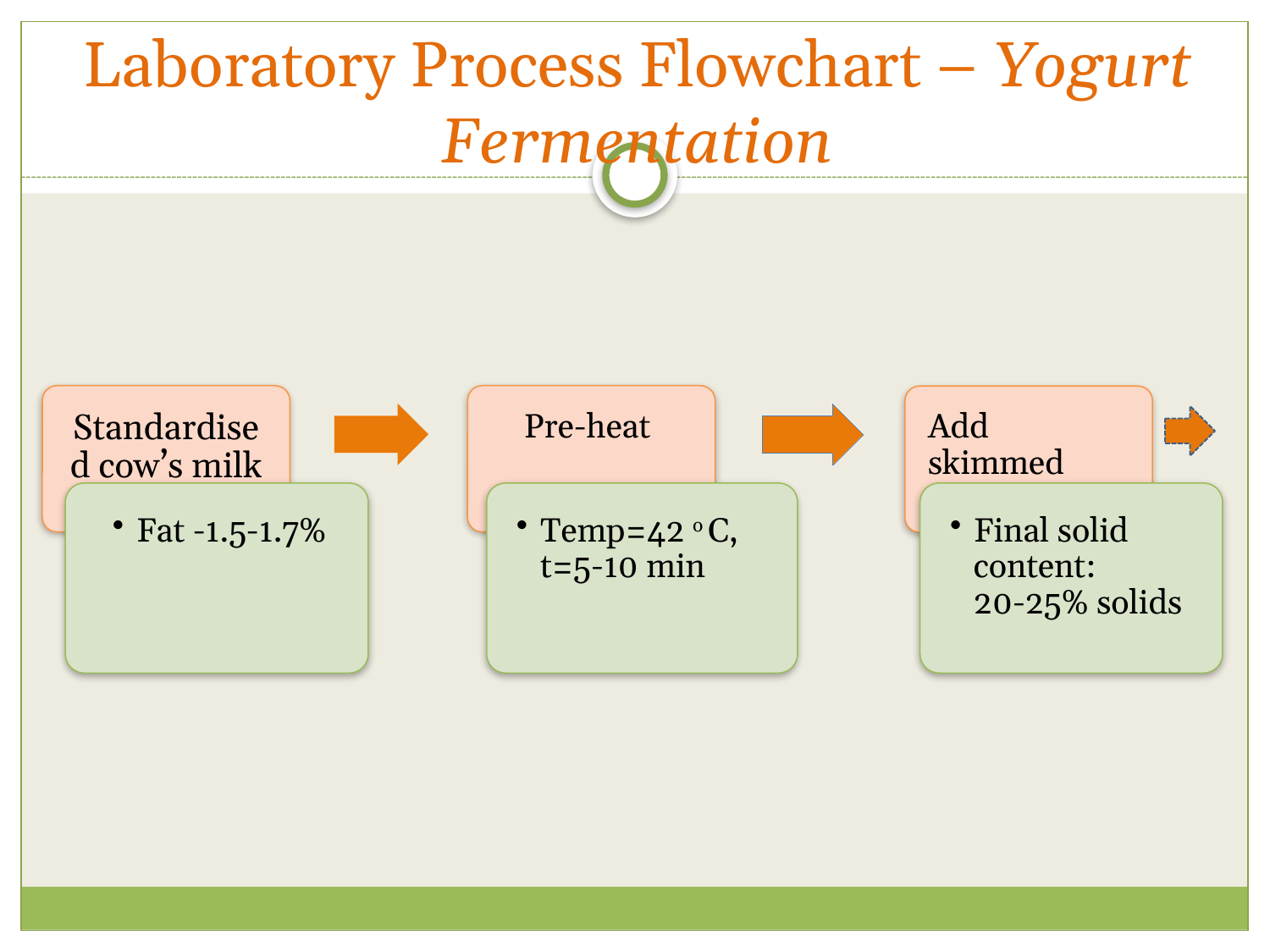

# Laboratory Process Flowchart – Yogurt Fermentation
Standardised cow’s milk
Fat -1.5-1.7%

Pre-heat
Temp=42 o C, t=5-10 min

Add skimmed milk powder
Final solid content:       20-25% solids